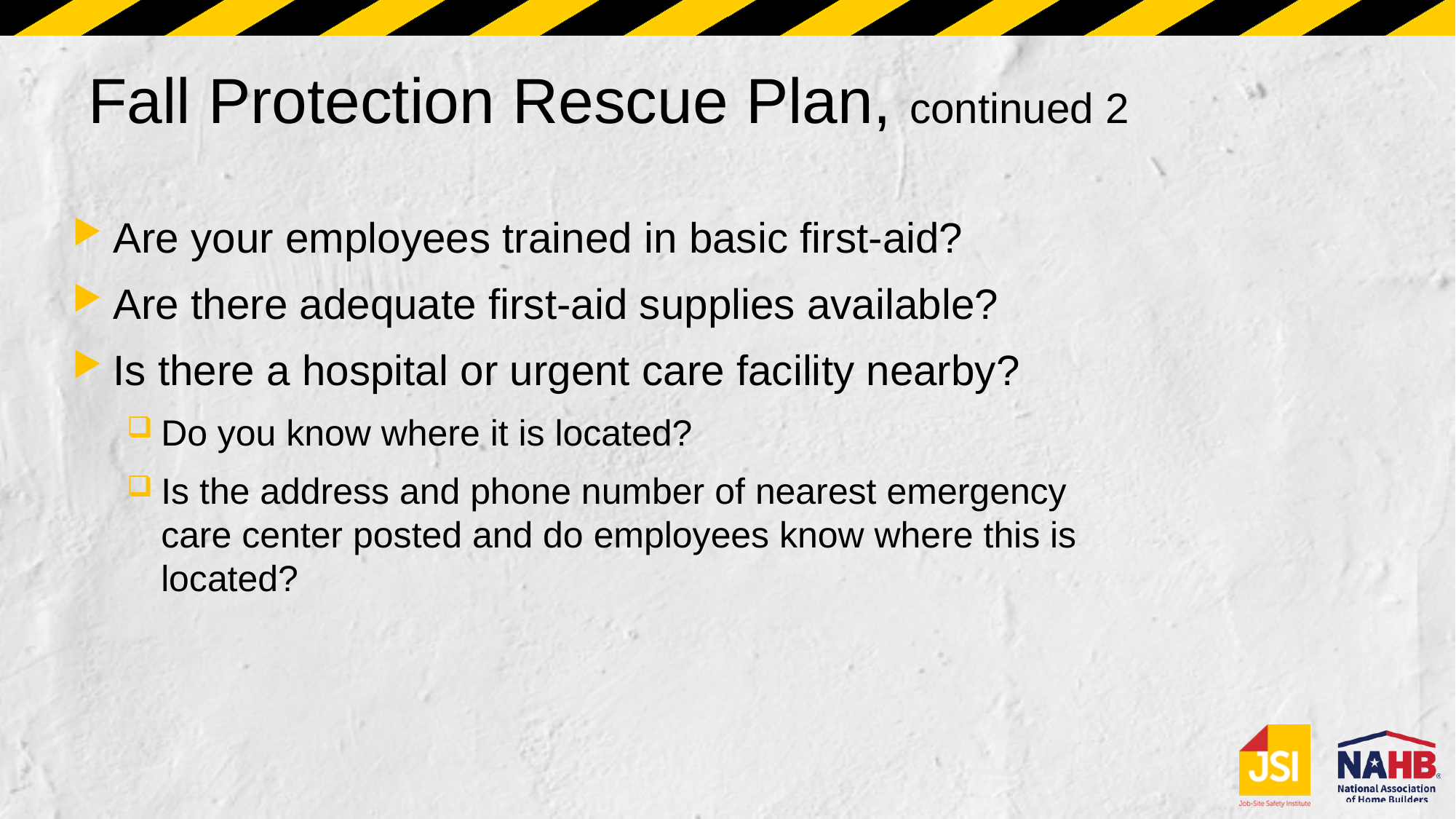

# Fall Protection Rescue Plan, continued 2
Are your employees trained in basic first-aid?
Are there adequate first-aid supplies available?
Is there a hospital or urgent care facility nearby?
Do you know where it is located?
Is the address and phone number of nearest emergency care center posted and do employees know where this is located?